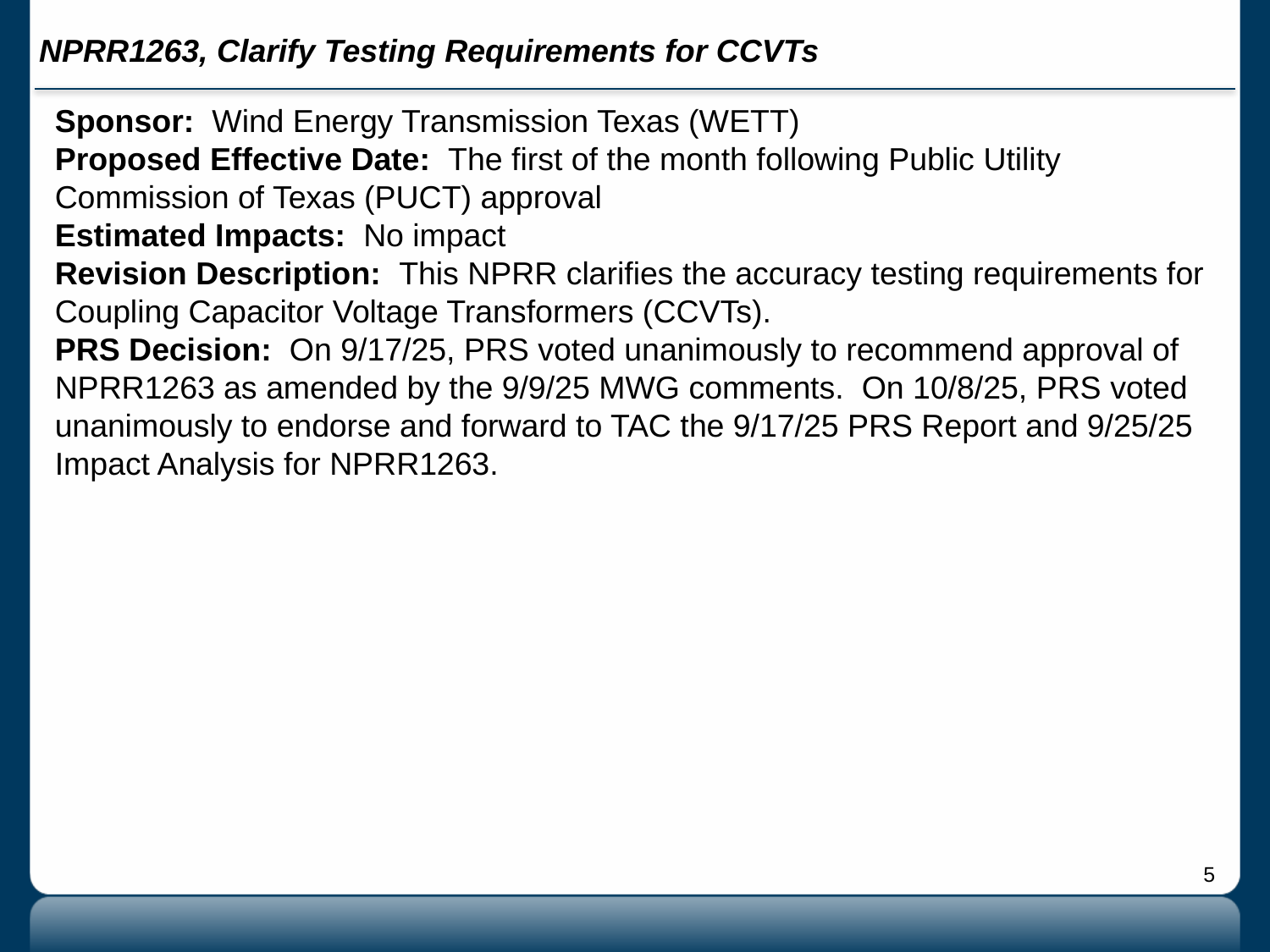

# NPRR1263, Clarify Testing Requirements for CCVTs
Sponsor:  Wind Energy Transmission Texas (WETT)
Proposed Effective Date:  The first of the month following Public Utility Commission of Texas (PUCT) approval
Estimated Impacts:  No impact
Revision Description:  This NPRR clarifies the accuracy testing requirements for Coupling Capacitor Voltage Transformers (CCVTs).
PRS Decision:  On 9/17/25, PRS voted unanimously to recommend approval of NPRR1263 as amended by the 9/9/25 MWG comments.  On 10/8/25, PRS voted unanimously to endorse and forward to TAC the 9/17/25 PRS Report and 9/25/25 Impact Analysis for NPRR1263.